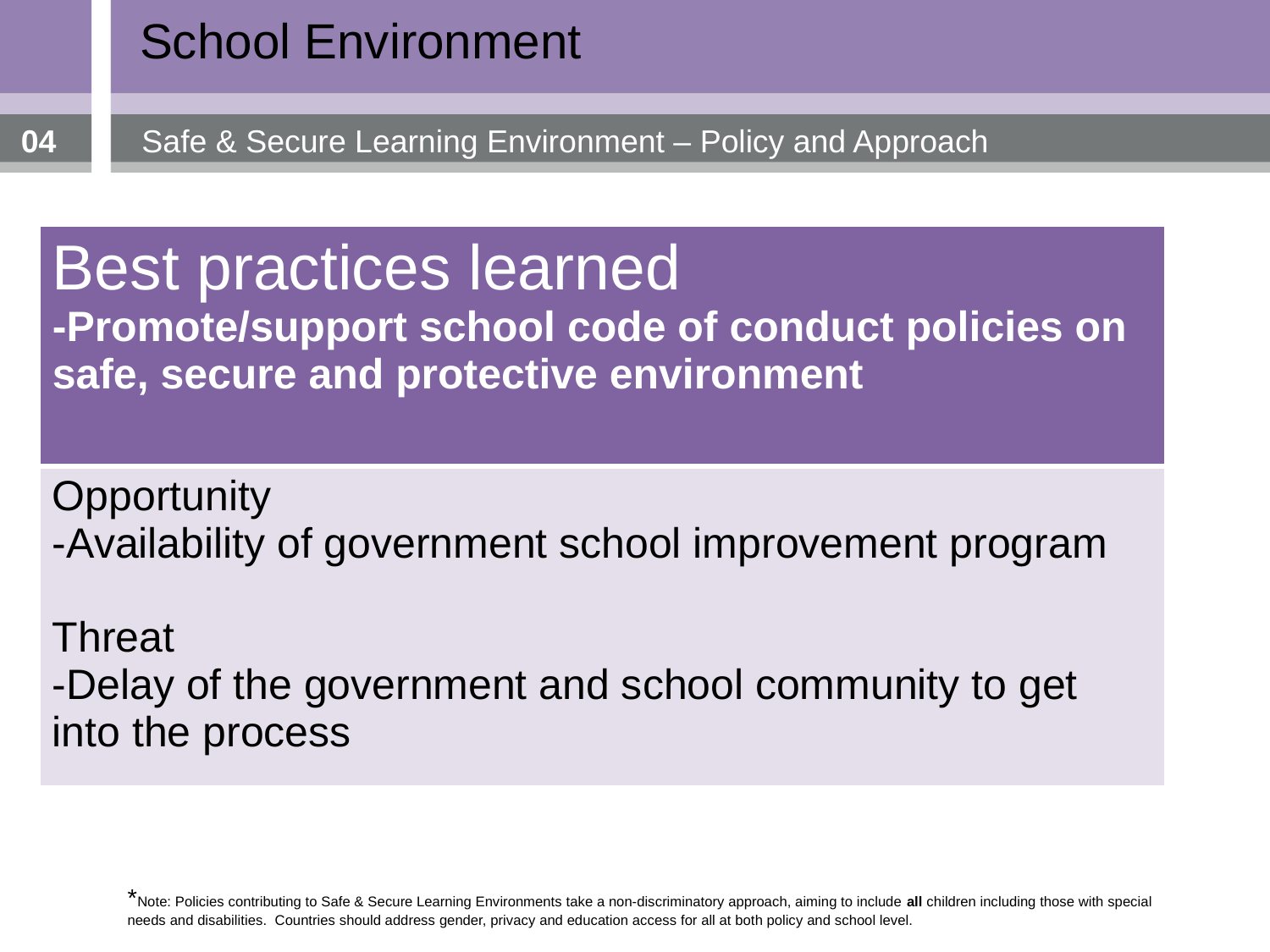

School Environment

04
Safe & Secure Learning Environment – Policy and Approach
| Best practices learned -Promote/support school code of conduct policies on safe, secure and protective environment |
| --- |
| Opportunity -Availability of government school improvement program Threat -Delay of the government and school community to get into the process |
*Note: Policies contributing to Safe & Secure Learning Environments take a non-discriminatory approach, aiming to include all children including those with special needs and disabilities.  Countries should address gender, privacy and education access for all at both policy and school level.